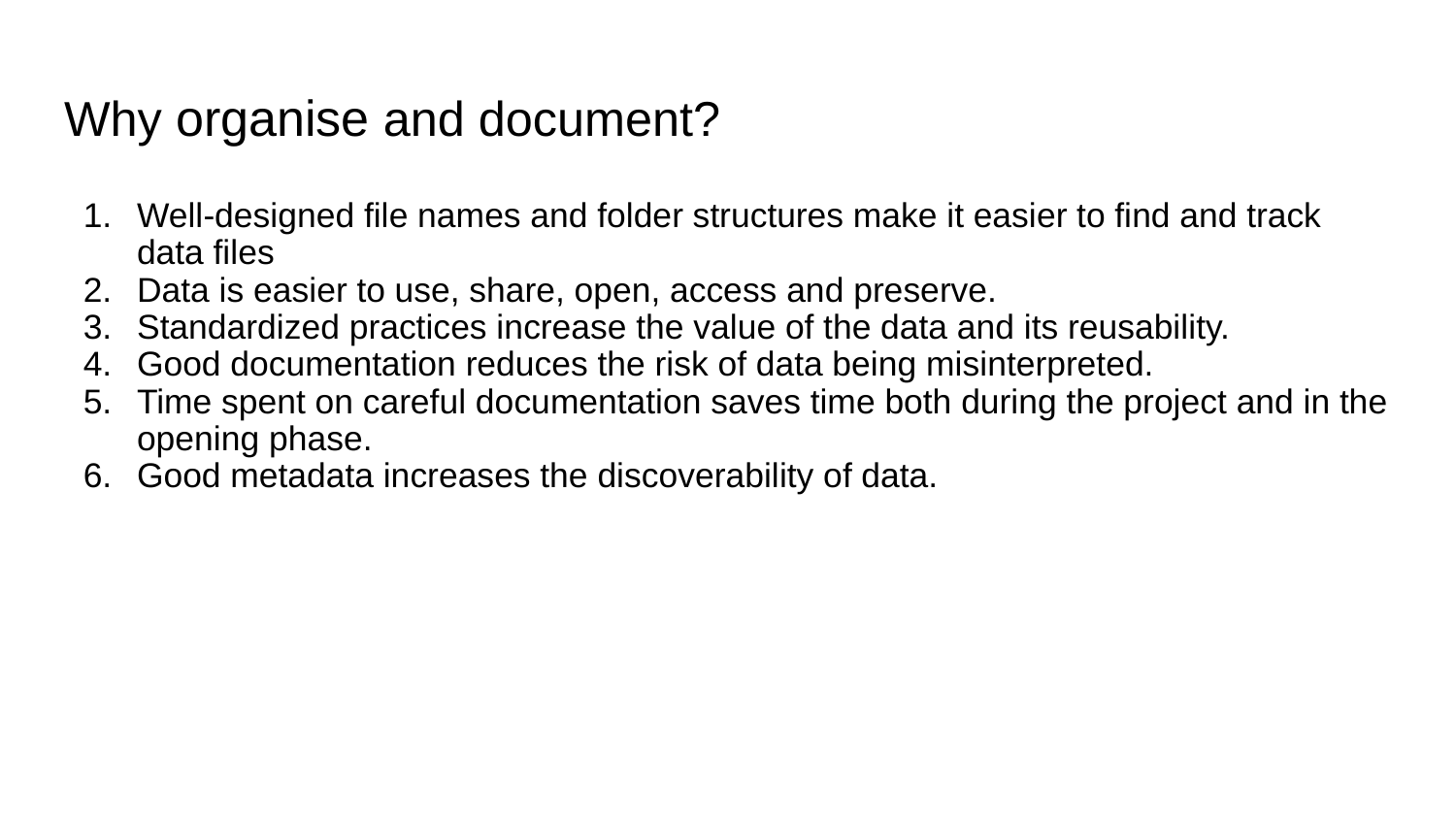

# Why organise and document?
Well-designed file names and folder structures make it easier to find and track data files
Data is easier to use, share, open, access and preserve.
Standardized practices increase the value of the data and its reusability.
Good documentation reduces the risk of data being misinterpreted.
Time spent on careful documentation saves time both during the project and in the opening phase.
Good metadata increases the discoverability of data.